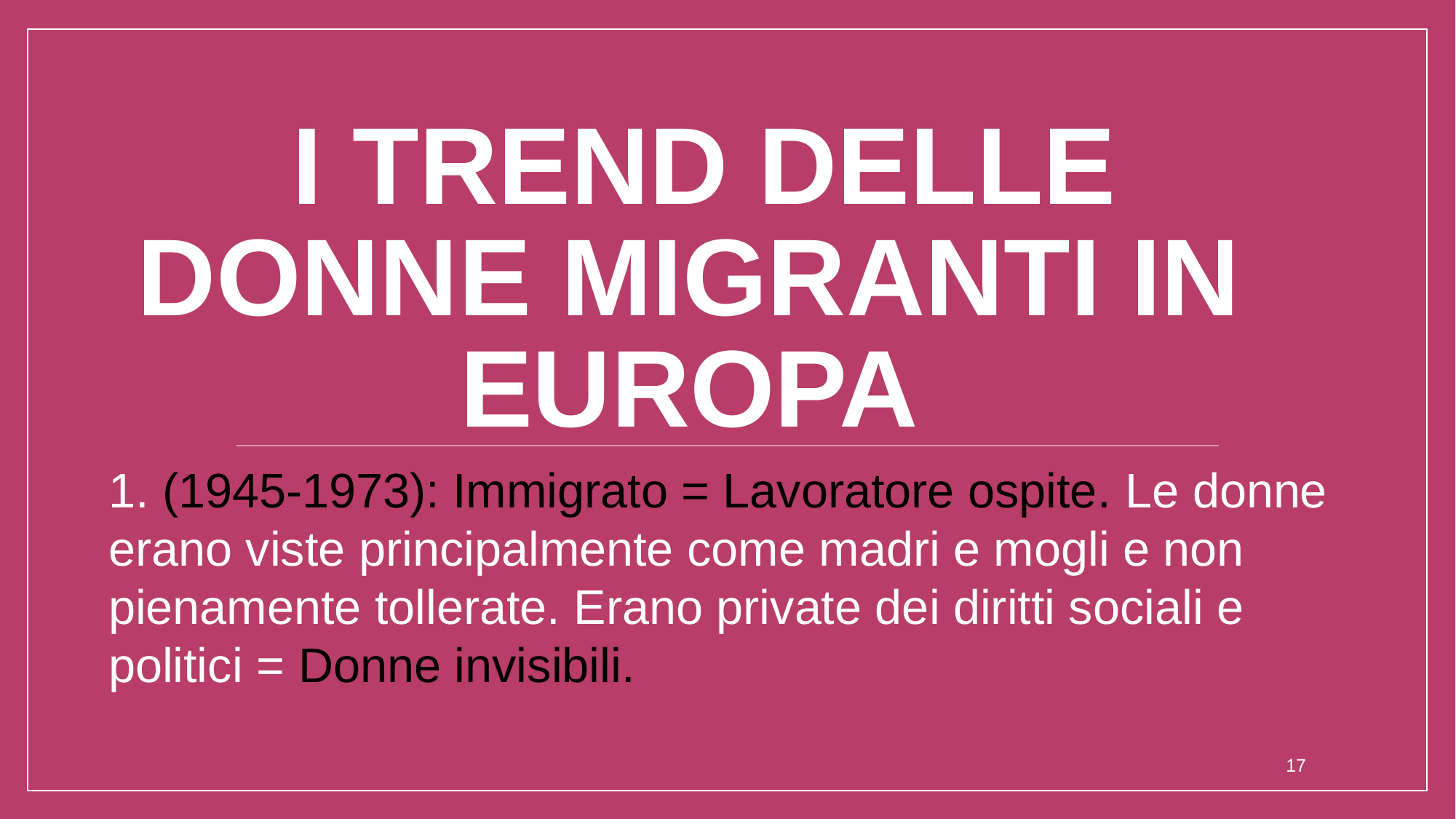

# I trend delle donne migranti IN EUROPA
1. (1945-1973): Immigrato = Lavoratore ospite. Le donne erano viste principalmente come madri e mogli e non pienamente tollerate. Erano private dei diritti sociali e politici = Donne invisibili.

17